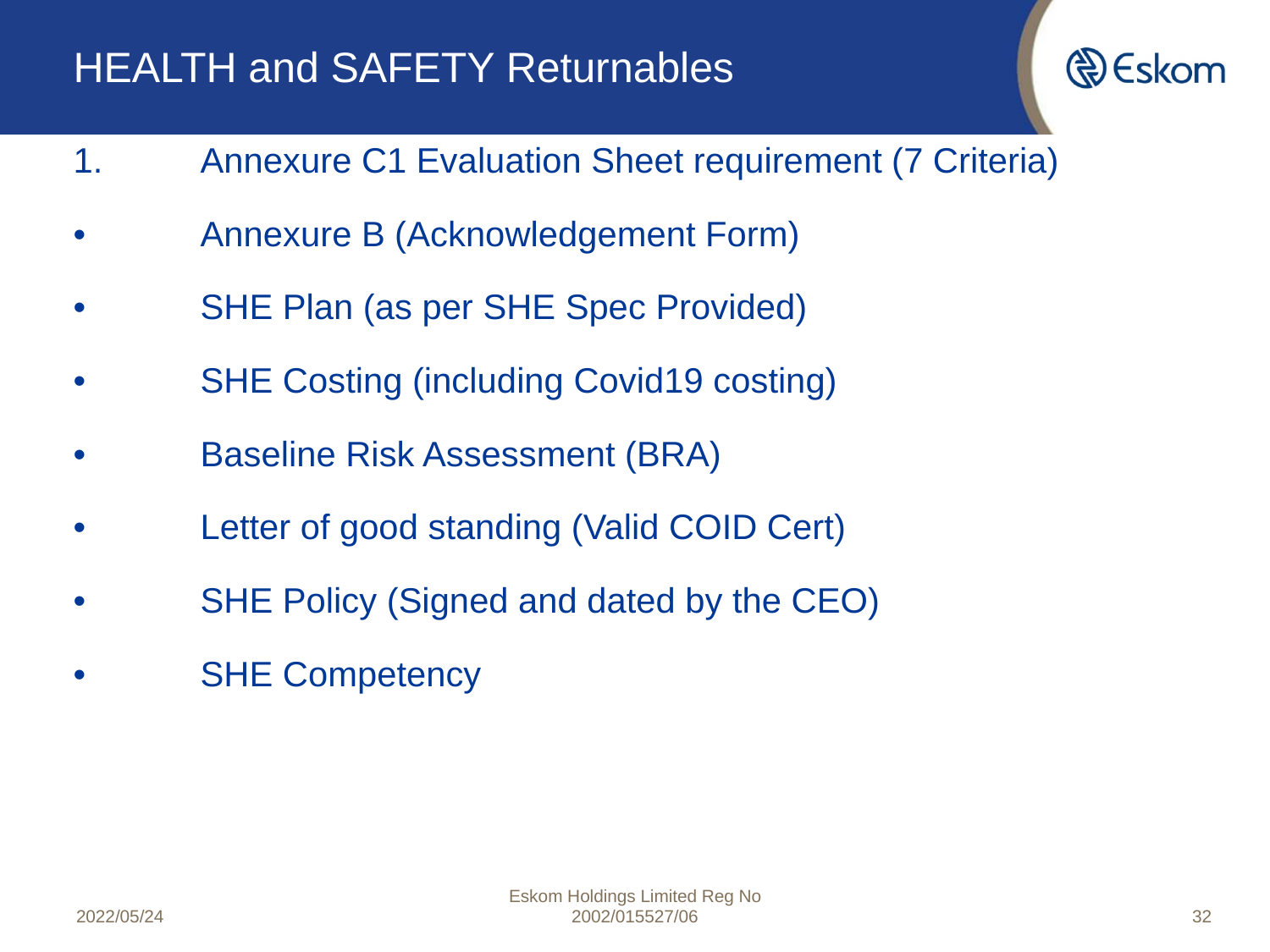

# HEALTH and SAFETY Returnables
1.	Annexure C1 Evaluation Sheet requirement (7 Criteria)
•	Annexure B (Acknowledgement Form)
•	SHE Plan (as per SHE Spec Provided)
•	SHE Costing (including Covid19 costing)
•	Baseline Risk Assessment (BRA)
•	Letter of good standing (Valid COID Cert)
•	SHE Policy (Signed and dated by the CEO)
•	SHE Competency
2022/05/24
Eskom Holdings Limited Reg No 2002/015527/06
32